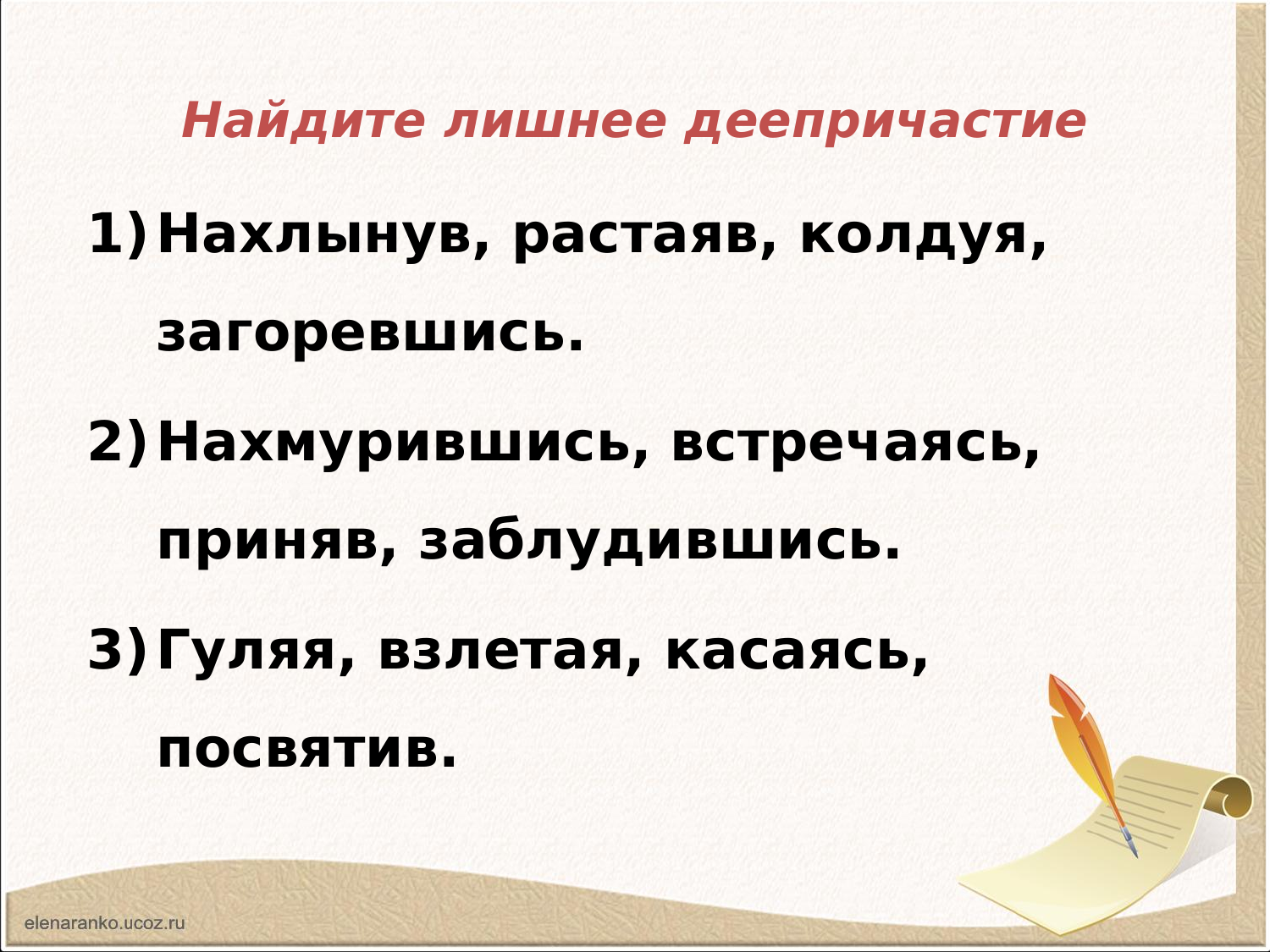

# Найдите лишнее деепричастие
Нахлынув, растаяв, колдуя, загоревшись.
Нахмурившись, встречаясь, приняв, заблудившись.
Гуляя, взлетая, касаясь, посвятив.